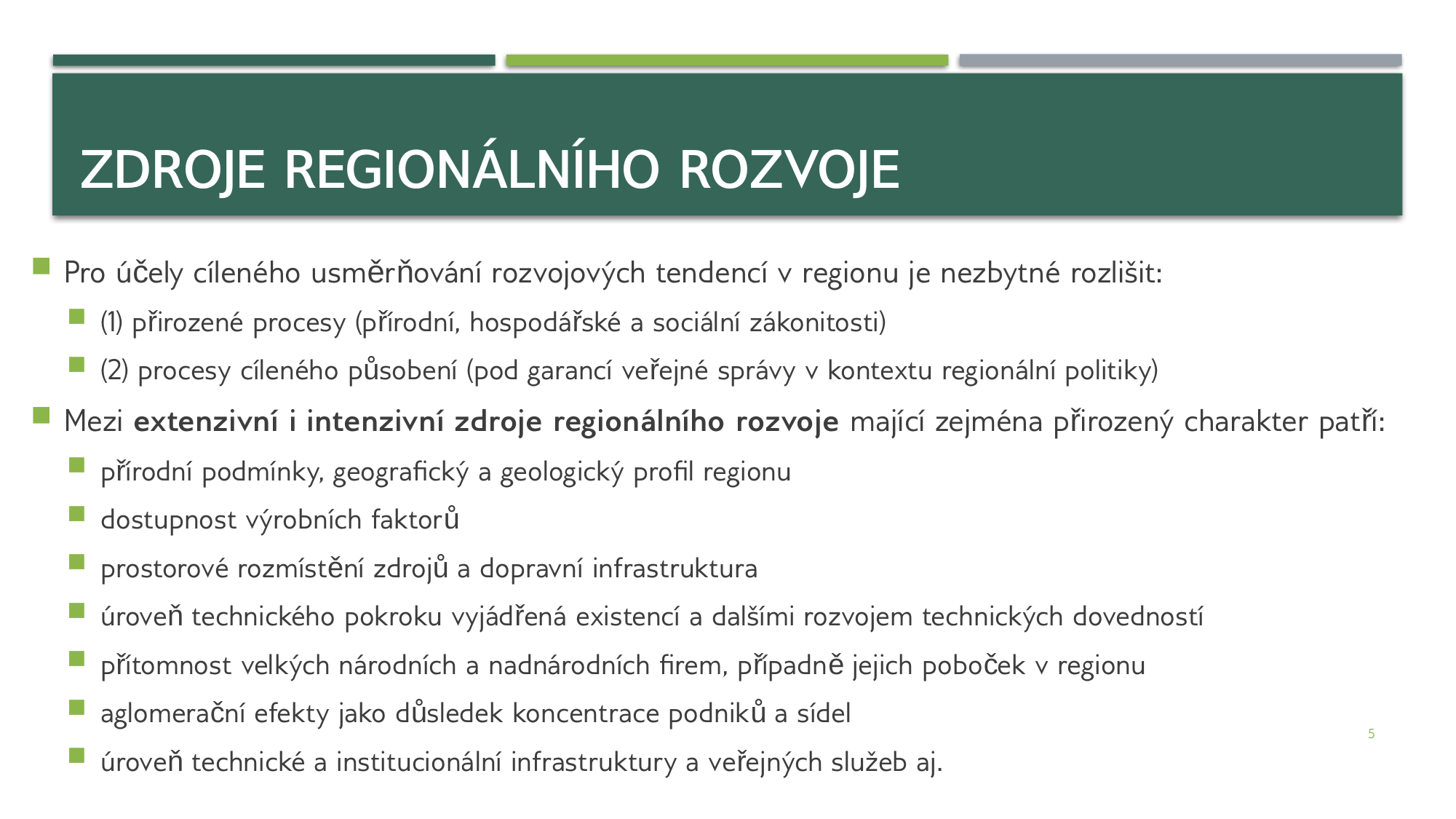

# zdroje regionálního rozvoje
Pro účely cíleného usměrňování rozvojových tendencí v regionu je nezbytné rozlišit:
(1) přirozené procesy (přírodní, hospodářské a sociální zákonitosti)
(2) procesy cíleného působení (pod garancí veřejné správy v kontextu regionální politiky)
Mezi extenzivní i intenzivní zdroje regionálního rozvoje mající zejména přirozený charakter patří:
přírodní podmínky, geografický a geologický profil regionu
dostupnost výrobních faktorů
prostorové rozmístění zdrojů a dopravní infrastruktura
úroveň technického pokroku vyjádřená existencí a dalšími rozvojem technických dovedností
přítomnost velkých národních a nadnárodních firem, případně jejich poboček v regionu
aglomerační efekty jako důsledek koncentrace podniků a sídel
úroveň technické a institucionální infrastruktury a veřejných služeb aj.
5